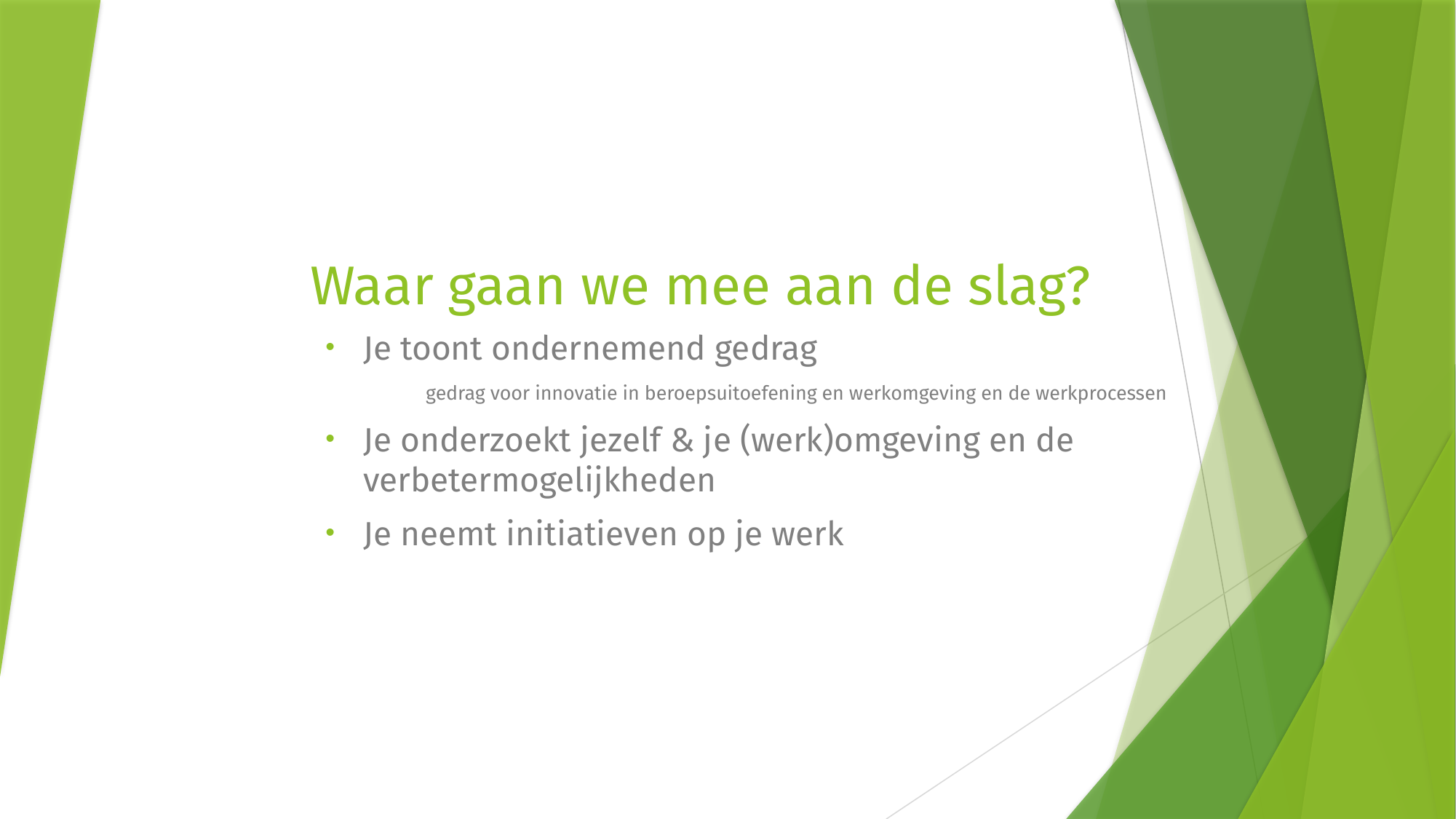

# Waar gaan we mee aan de slag?
Je toont ondernemend gedrag
	gedrag voor innovatie in beroepsuitoefening en werkomgeving en de werkprocessen
Je onderzoekt jezelf & je (werk)omgeving en de verbetermogelijkheden
Je neemt initiatieven op je werk